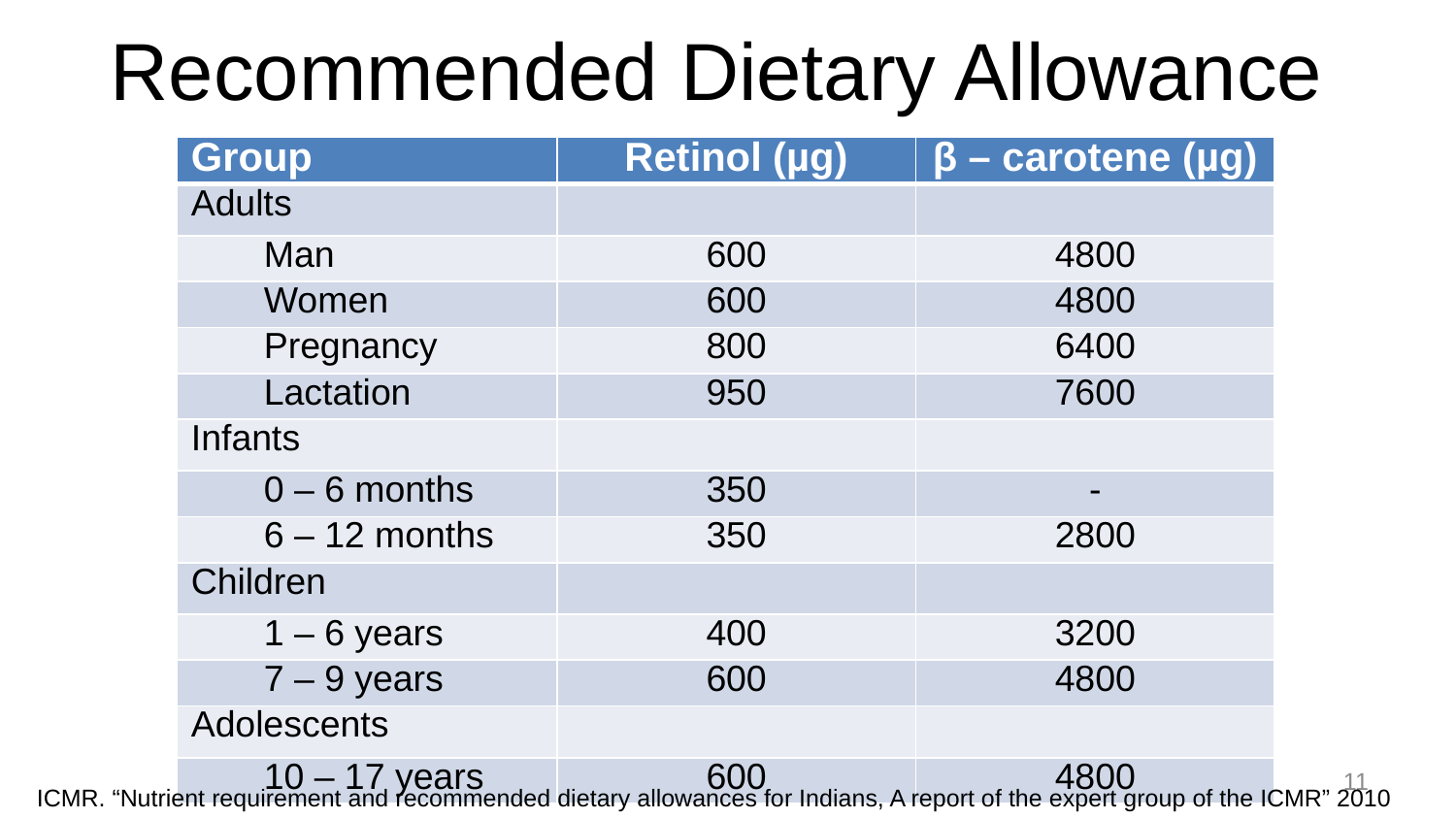

# Recommended Dietary Allowance
| Group | Retinol (µg) | β – carotene (µg) |
| --- | --- | --- |
| Adults |  |  |
| Man | 600 | 4800 |
| Women | 600 | 4800 |
| Pregnancy | 800 | 6400 |
| Lactation | 950 | 7600 |
| Infants |  |  |
| 0 – 6 months | 350 | - |
| 6 – 12 months | 350 | 2800 |
| Children |  |  |
| 1 – 6 years | 400 | 3200 |
| 7 – 9 years | 600 | 4800 |
| Adolescents |  |  |
| 10 – 17 years | 600 | 4800 |
11
ICMR. “Nutrient requirement and recommended dietary allowances for Indians, A report of the expert group of the ICMR” 2010